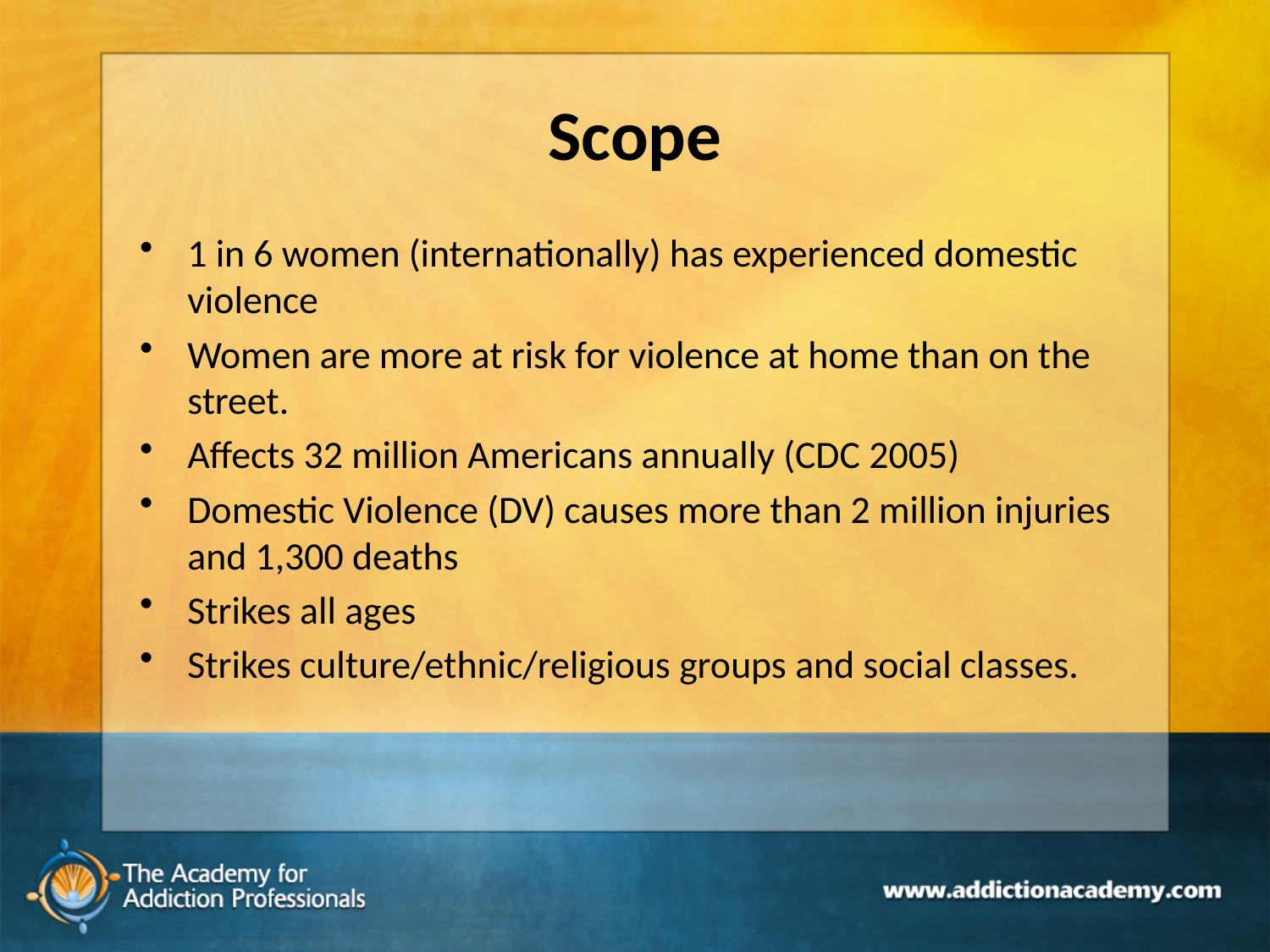

# Scope
1 in 6 women (internationally) has experienced domestic violence
Women are more at risk for violence at home than on the street.
Affects 32 million Americans annually (CDC 2005)
Domestic Violence (DV) causes more than 2 million injuries and 1,300 deaths
Strikes all ages
Strikes culture/ethnic/religious groups and social classes.